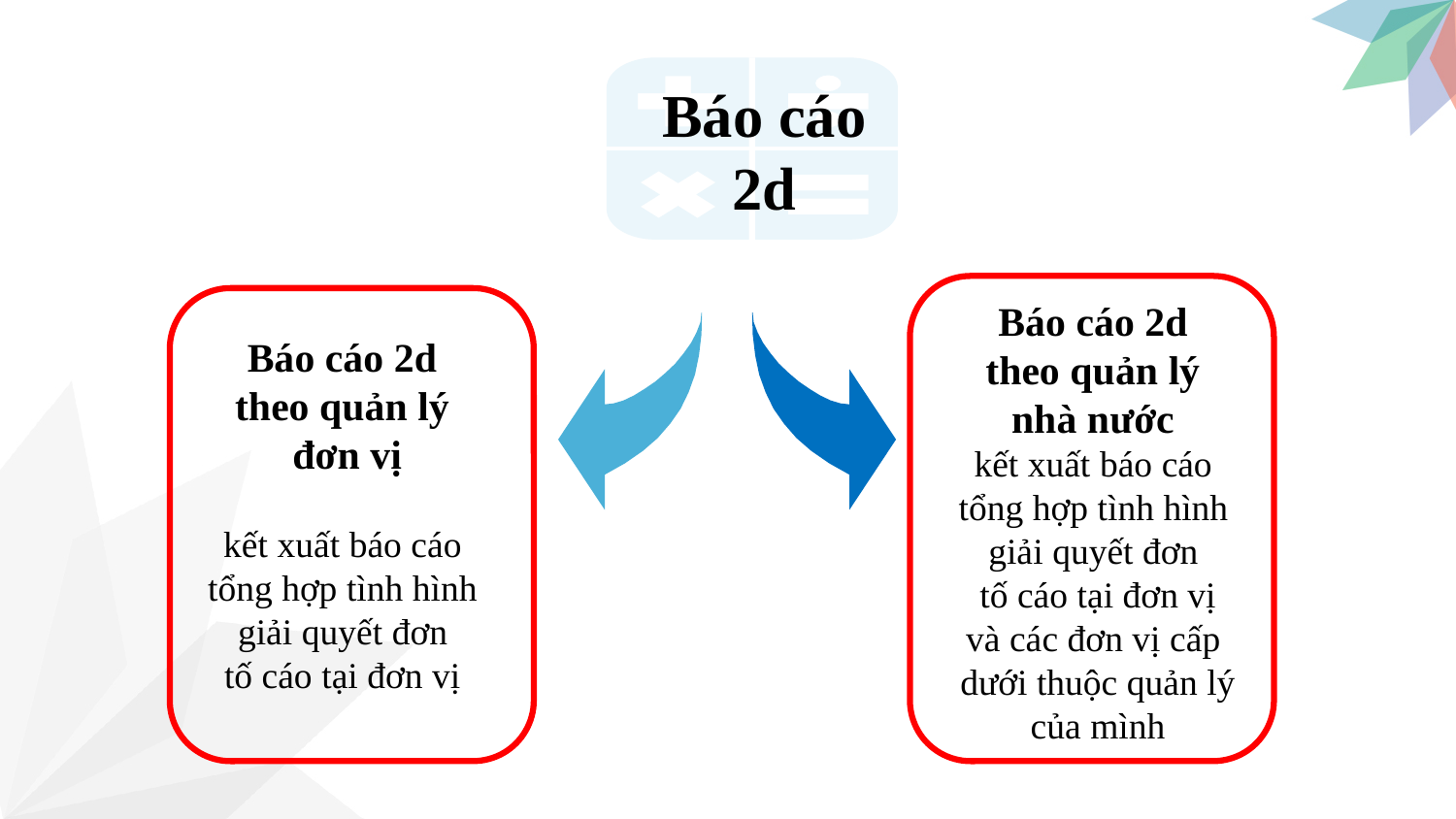

Báo cáo
2d

Báo cáo 2d
theo quản lý
nhà nước
kết xuất báo cáo
tổng hợp tình hình
giải quyết đơn
tố cáo tại đơn vị
và các đơn vị cấp
dưới thuộc quản lý của mình

Báo cáo 2d
theo quản lý
đơn vị

kết xuất báo cáo
tổng hợp tình hình
giải quyết đơn
tố cáo tại đơn vị